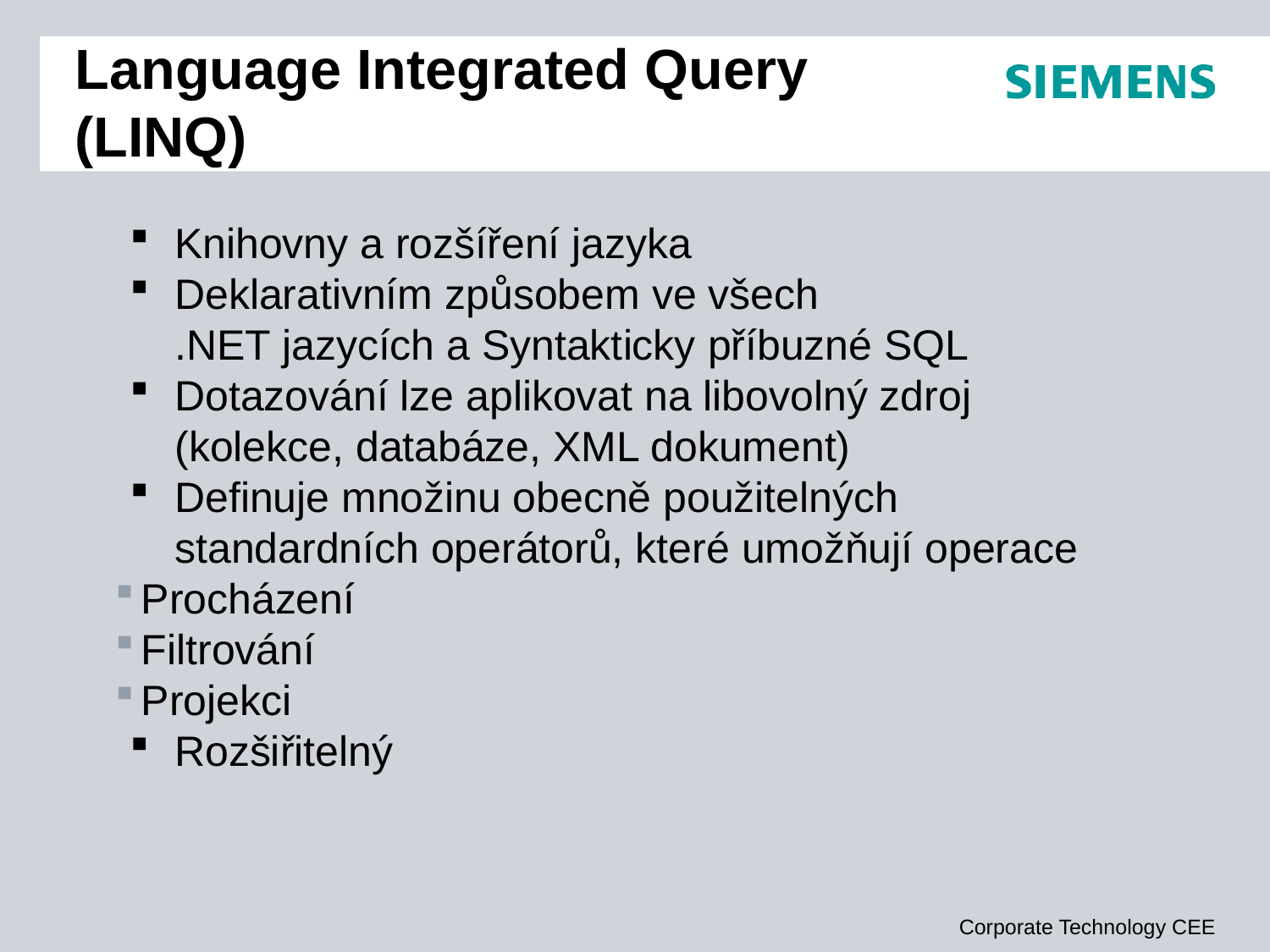

# Language Integrated Query (LINQ)
Knihovny a rozšíření jazyka
Deklarativním způsobem ve všech
.NET jazycích a Syntakticky příbuzné SQL
Dotazování lze aplikovat na libovolný zdroj
(kolekce, databáze, XML dokument)
Definuje množinu obecně použitelných
standardních operátorů, které umožňují operace
Procházení
Filtrování
Projekci
Rozšiřitelný